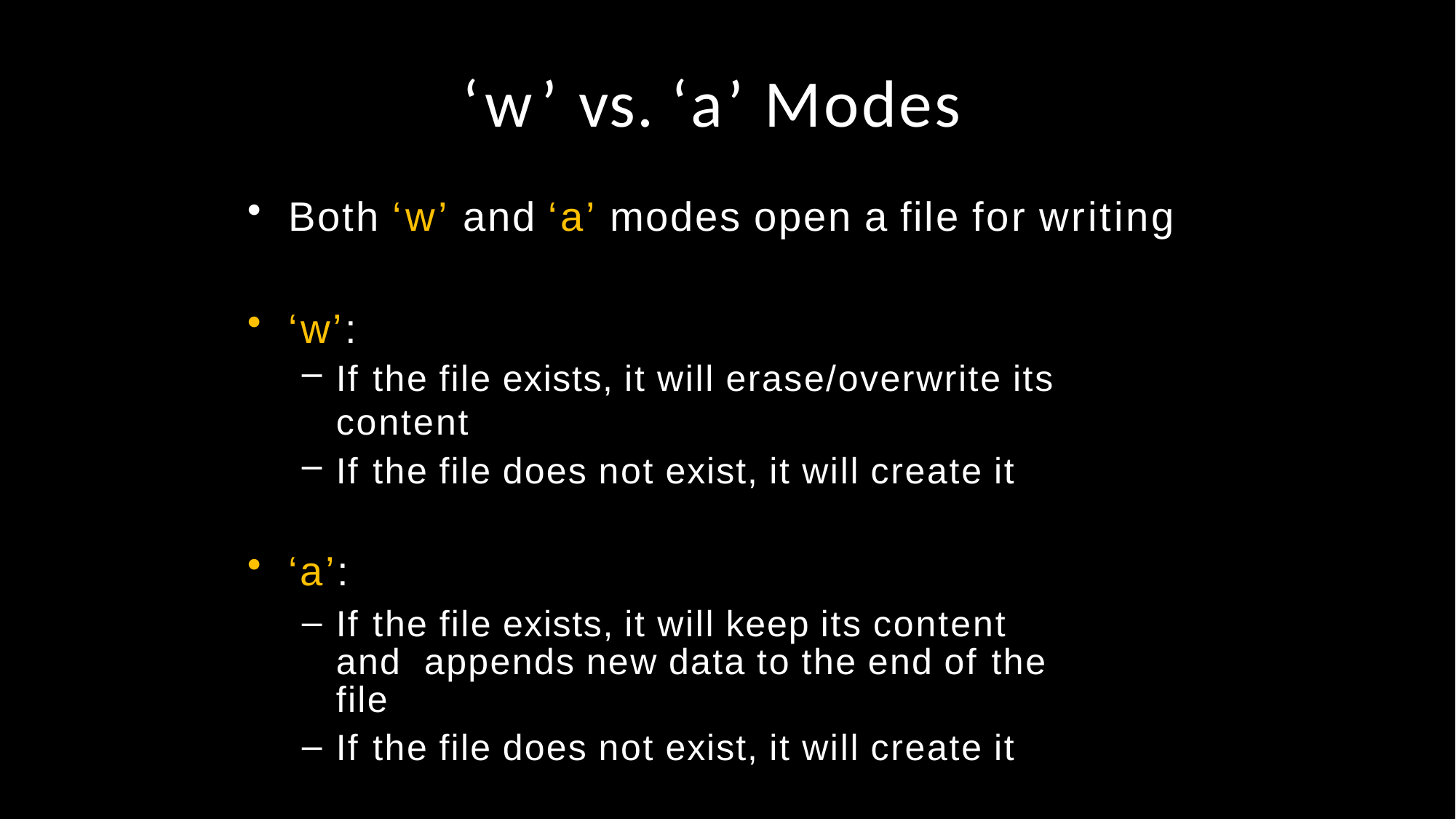

# ‘w’ vs. ‘a’ Modes
Both ‘w’ and ‘a’ modes open a file for writing

‘w’:
If the file exists, it will erase/overwrite its content
If the file does not exist, it will create it

‘a’:
If the file exists, it will keep its content and  appends new data to the end of the file
If the file does not exist, it will create it